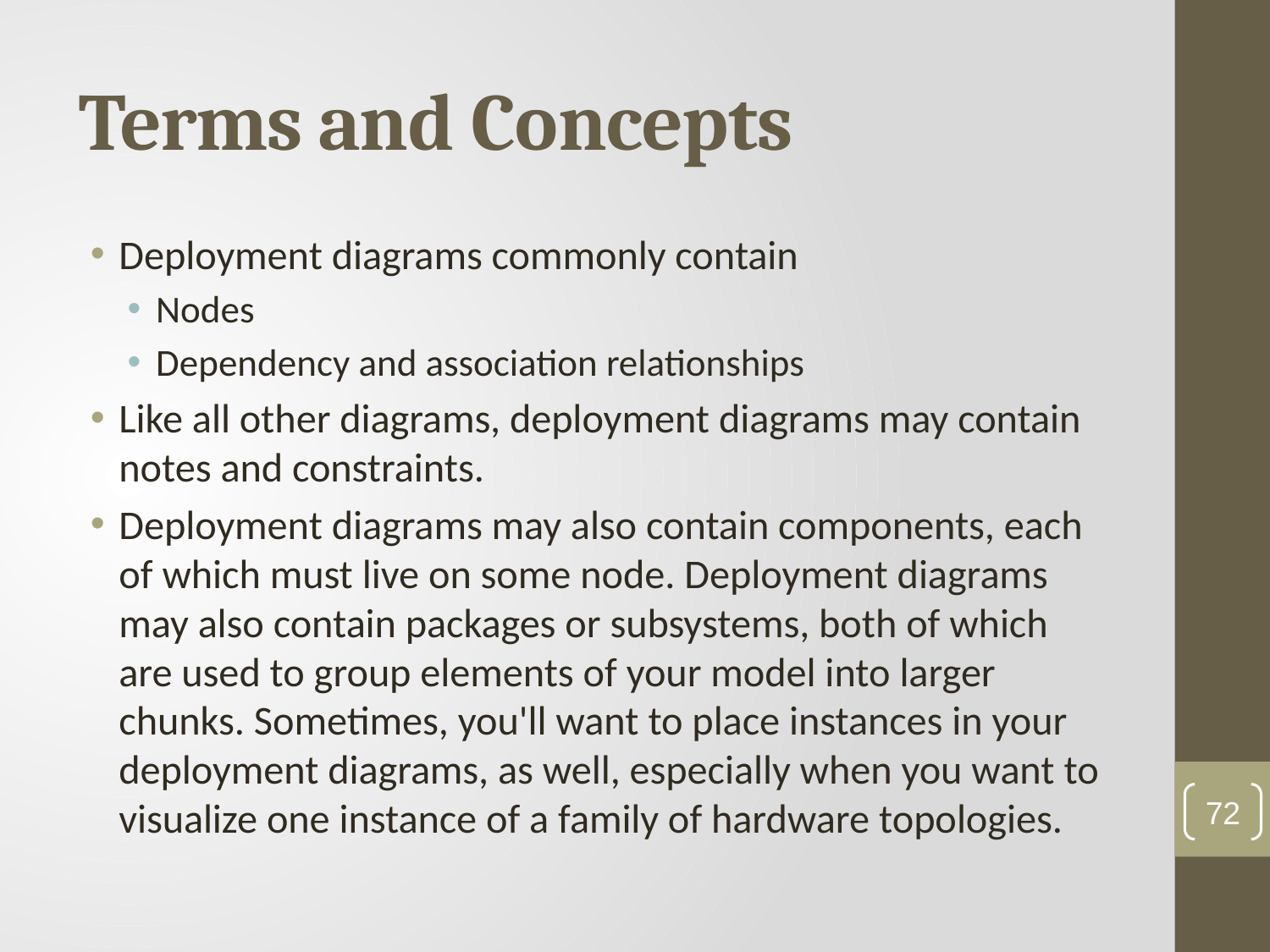

# Terms and Concepts
Deployment diagrams commonly contain
Nodes
Dependency and association relationships
Like all other diagrams, deployment diagrams may contain notes and constraints.
Deployment diagrams may also contain components, each of which must live on some node. Deployment diagrams may also contain packages or subsystems, both of which are used to group elements of your model into larger chunks. Sometimes, you'll want to place instances in your deployment diagrams, as well, especially when you want to visualize one instance of a family of hardware topologies.

72